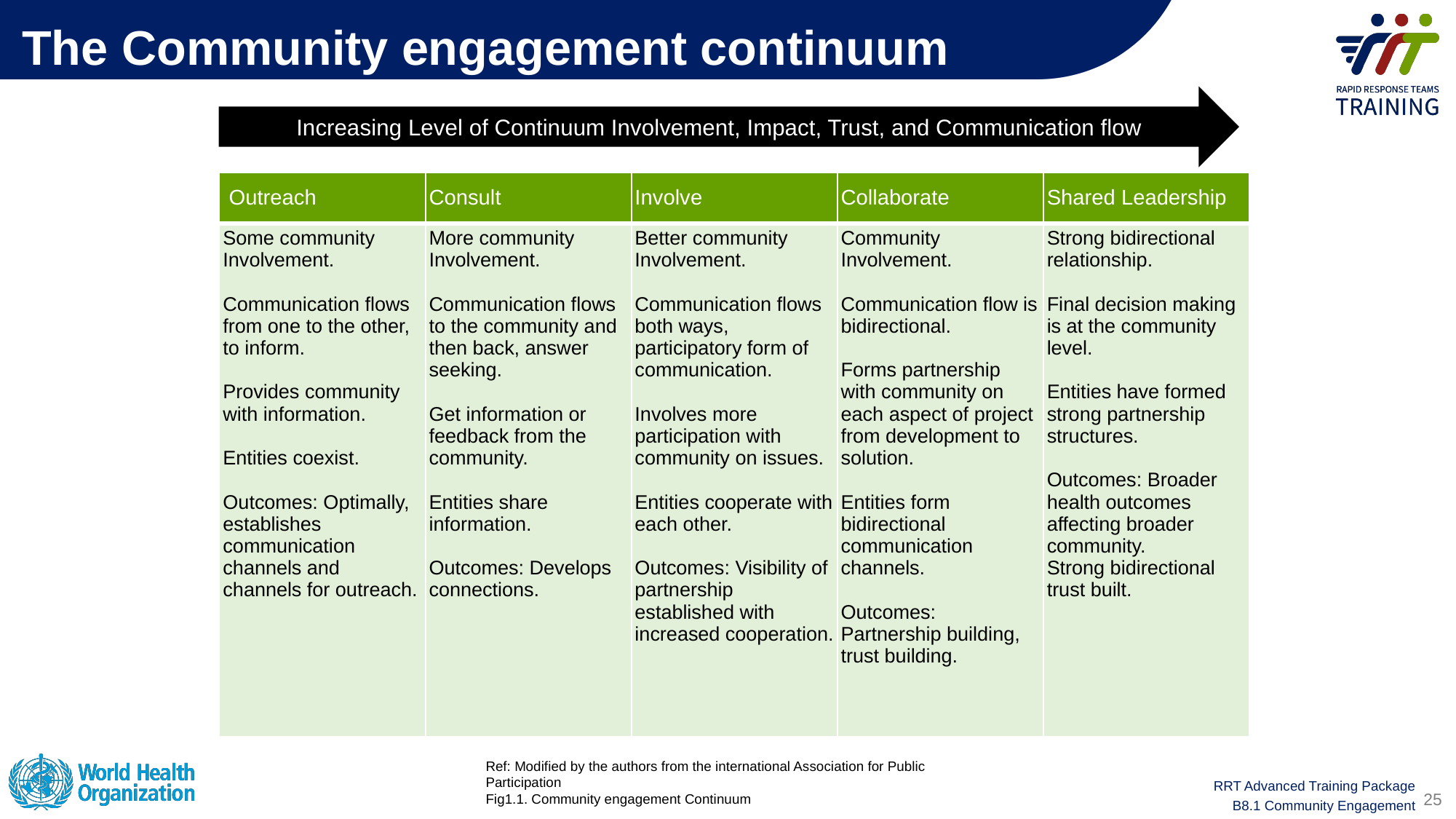

The Community engagement continuum

Increasing Level of Continuum Involvement, Impact, Trust, and Communication flow
| ​ Outreach | Consult​ | Involve​ | Collaborate​ | Shared Leadership |
| --- | --- | --- | --- | --- |
| Some community Involvement. Communication flows from one to the other, to inform. Provides community with information.  Entities coexist. Outcomes: Optimally, establishes communication channels and channels for outreach. | More community Involvement. Communication flows to the community and then back, answer seeking. Get information or feedback from the community. Entities share information. Outcomes: Develops connections. | Better community Involvement. Communication flows both ways, participatory form of communication.   Involves more participation with community on issues. Entities cooperate with each other. Outcomes: Visibility of partnership established with increased cooperation. | Community Involvement. Communication flow is bidirectional. Forms partnership with community on each aspect of project from development to solution. Entities form bidirectional communication channels. Outcomes: Partnership building, trust building. | Strong bidirectional relationship. Final decision making is at the community level. Entities have formed strong partnership structures. Outcomes: Broader health outcomes affecting broader community. Strong bidirectional trust built. |
Ref: Modified by the authors from the international Association for Public Participation
Fig1.1. Community engagement Continuum